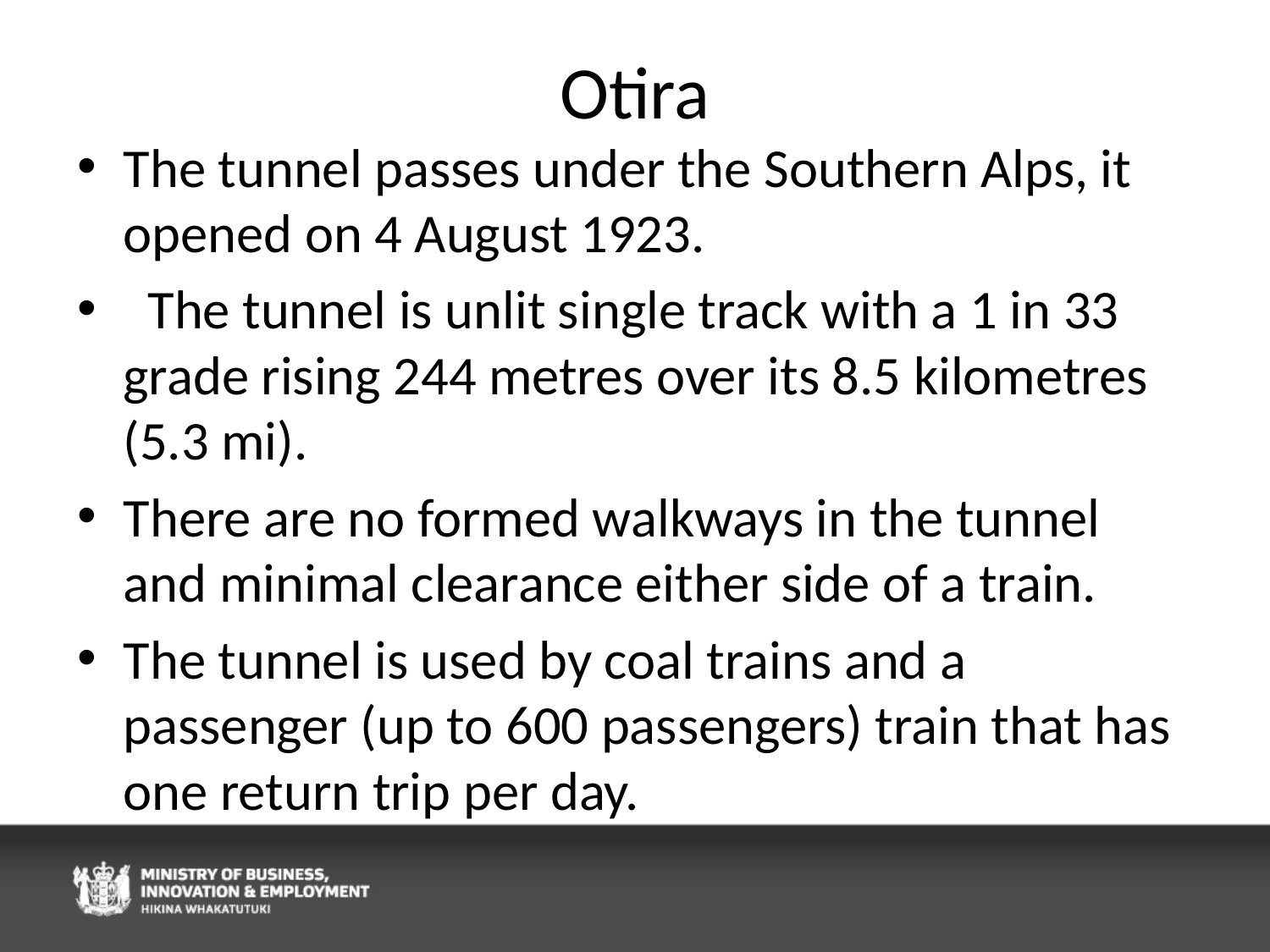

# Otira
The tunnel passes under the Southern Alps, it opened on 4 August 1923.
  The tunnel is unlit single track with a 1 in 33 grade rising 244 metres over its 8.5 kilometres (5.3 mi).
There are no formed walkways in the tunnel and minimal clearance either side of a train.
The tunnel is used by coal trains and a passenger (up to 600 passengers) train that has one return trip per day.